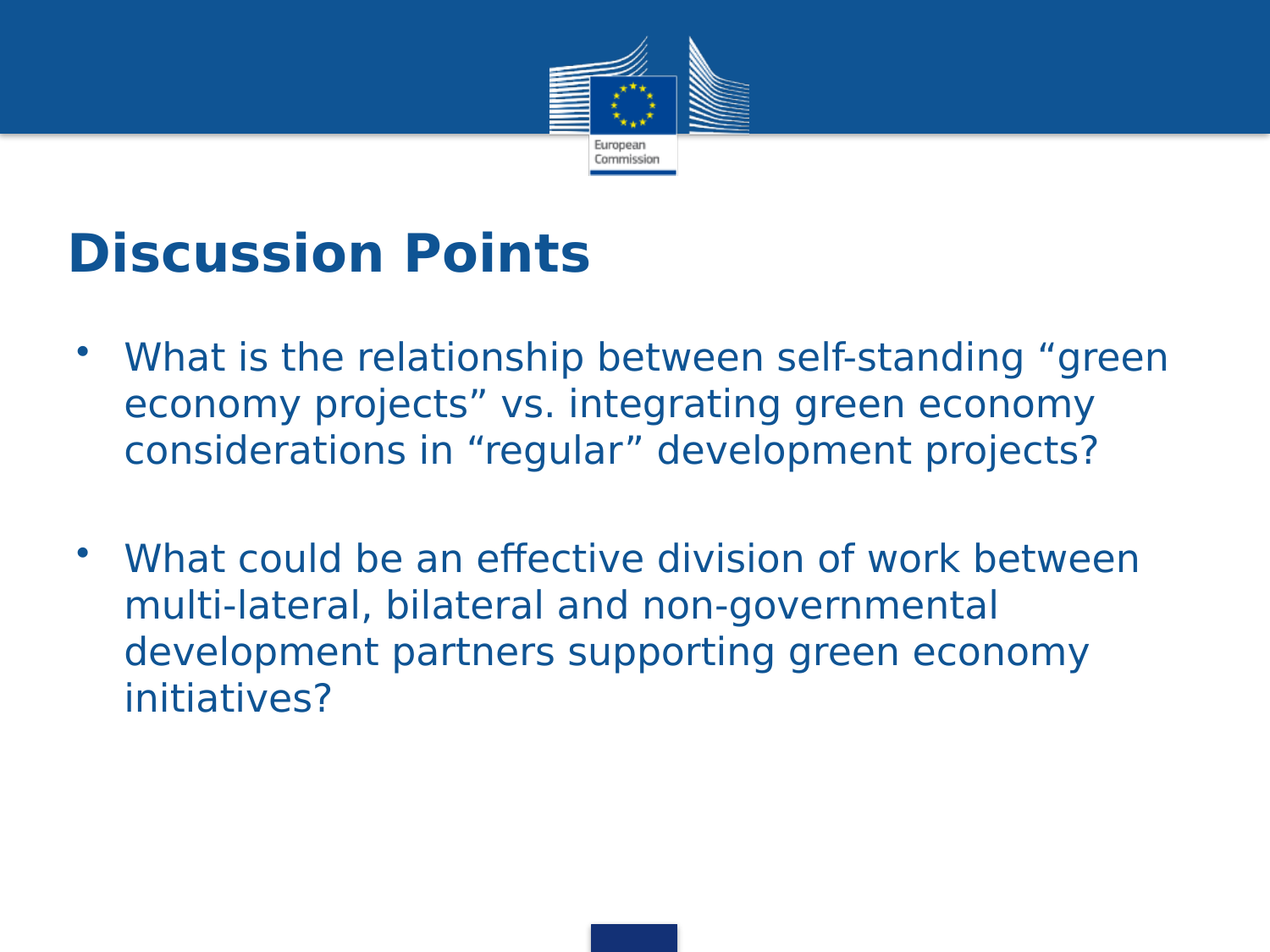

# Discussion Points
What is the relationship between self-standing “green economy projects” vs. integrating green economy considerations in “regular” development projects?

What could be an effective division of work between multi-lateral, bilateral and non-governmental development partners supporting green economy initiatives?